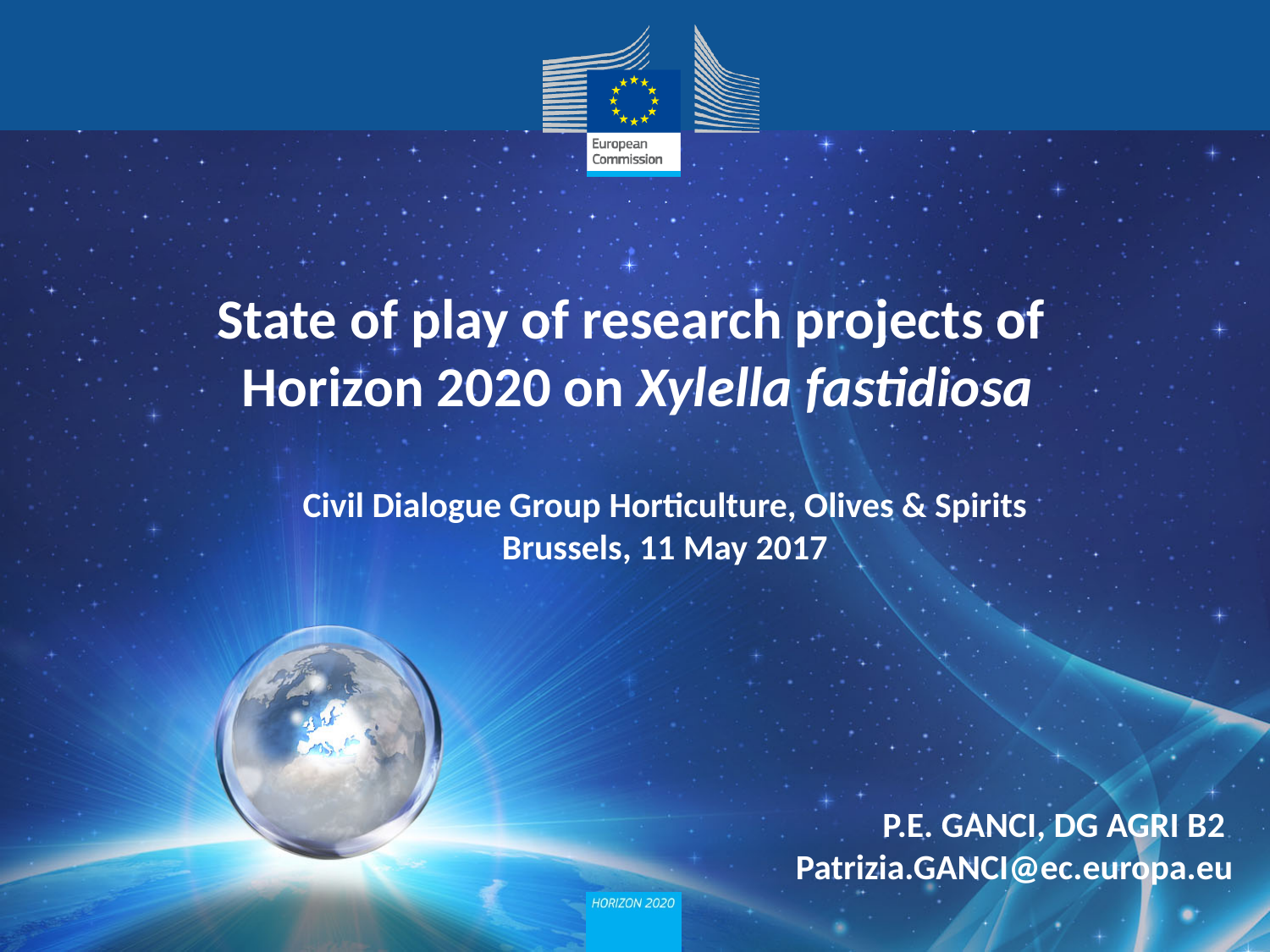

State of play of research projects of
Horizon 2020 on Xylella fastidiosa
Civil Dialogue Group Horticulture, Olives & Spirits
Brussels, 11 May 2017
P.E. GANCI, DG AGRI B2
Patrizia.GANCI@ec.europa.eu